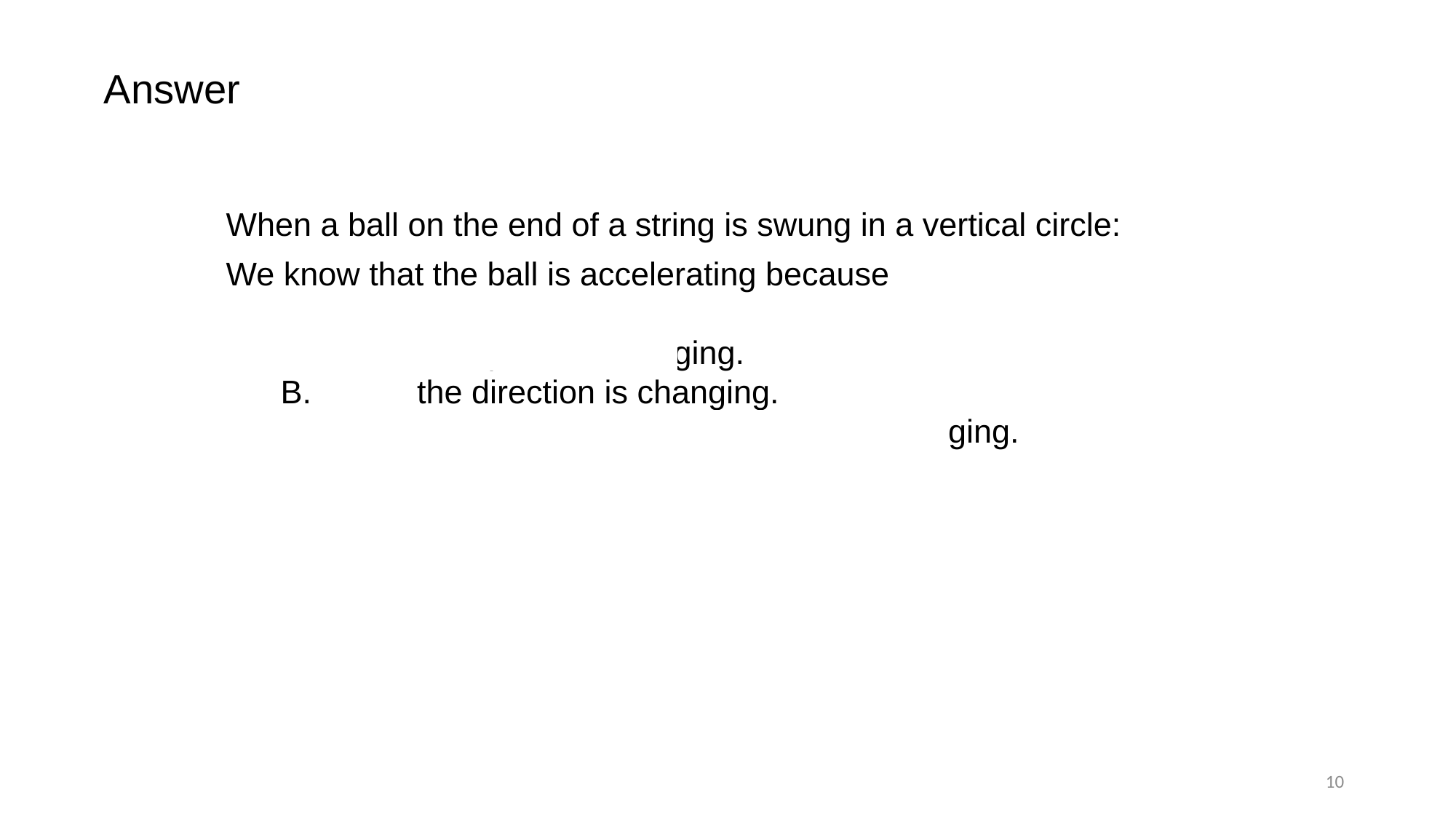

Answer
When a ball on the end of a string is swung in a vertical circle:
We know that the ball is accelerating because

	the speed is changing.
	the direction is changing.
	the speed and the direction are changing.

10